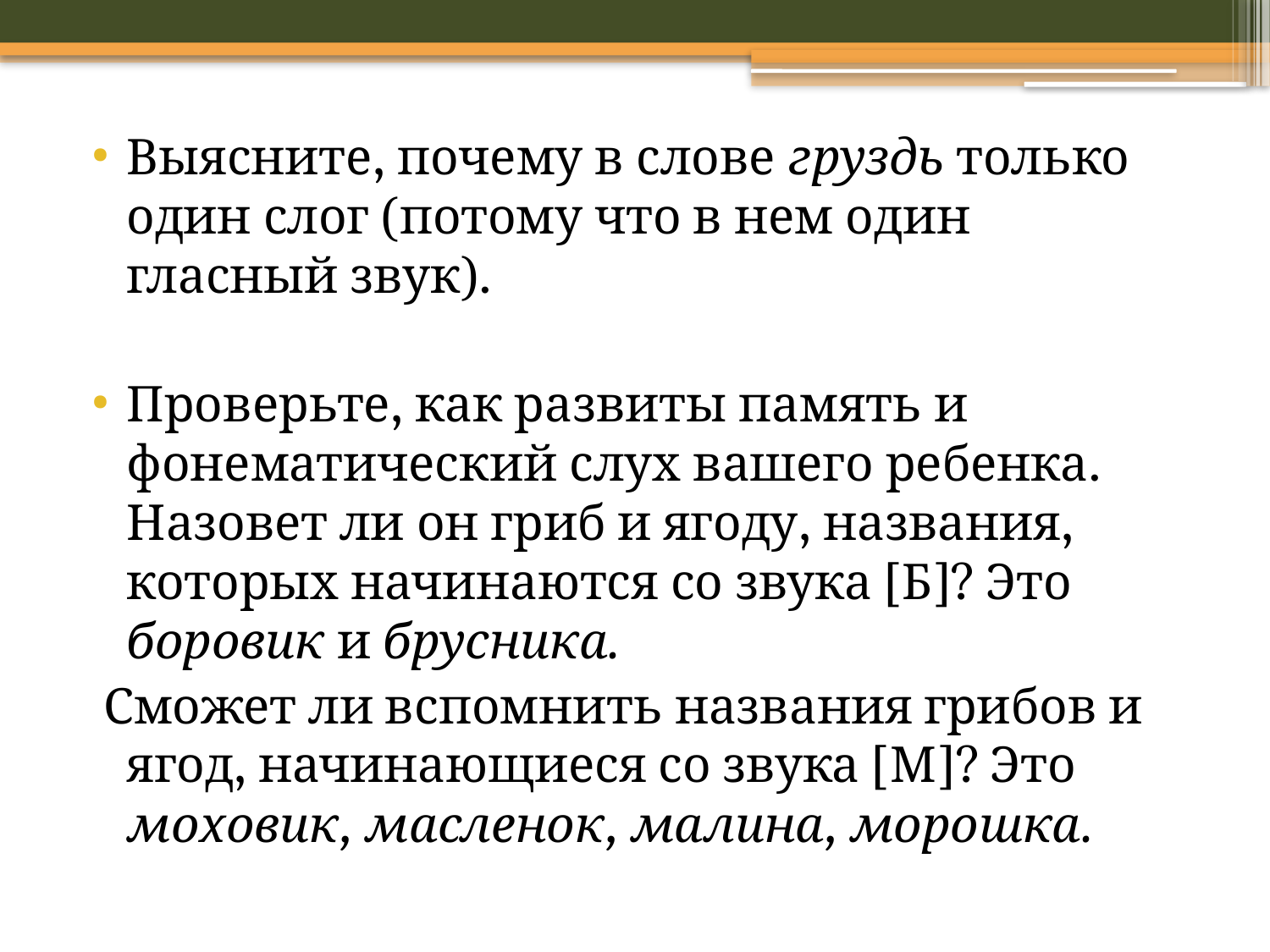

Выясните, почему в слове груздь только один слог (потому что в нем один гласный звук).

Проверьте, как развиты память и фонематический слух вашего ребенка. Назовет ли он гриб и ягоду, названия, которых начинаются со звука [Б]? Это боровик и брусника.
 Сможет ли вспомнить названия грибов и ягод, начинающиеся со звука [М]? Это моховик, масленок, малина, морошка.